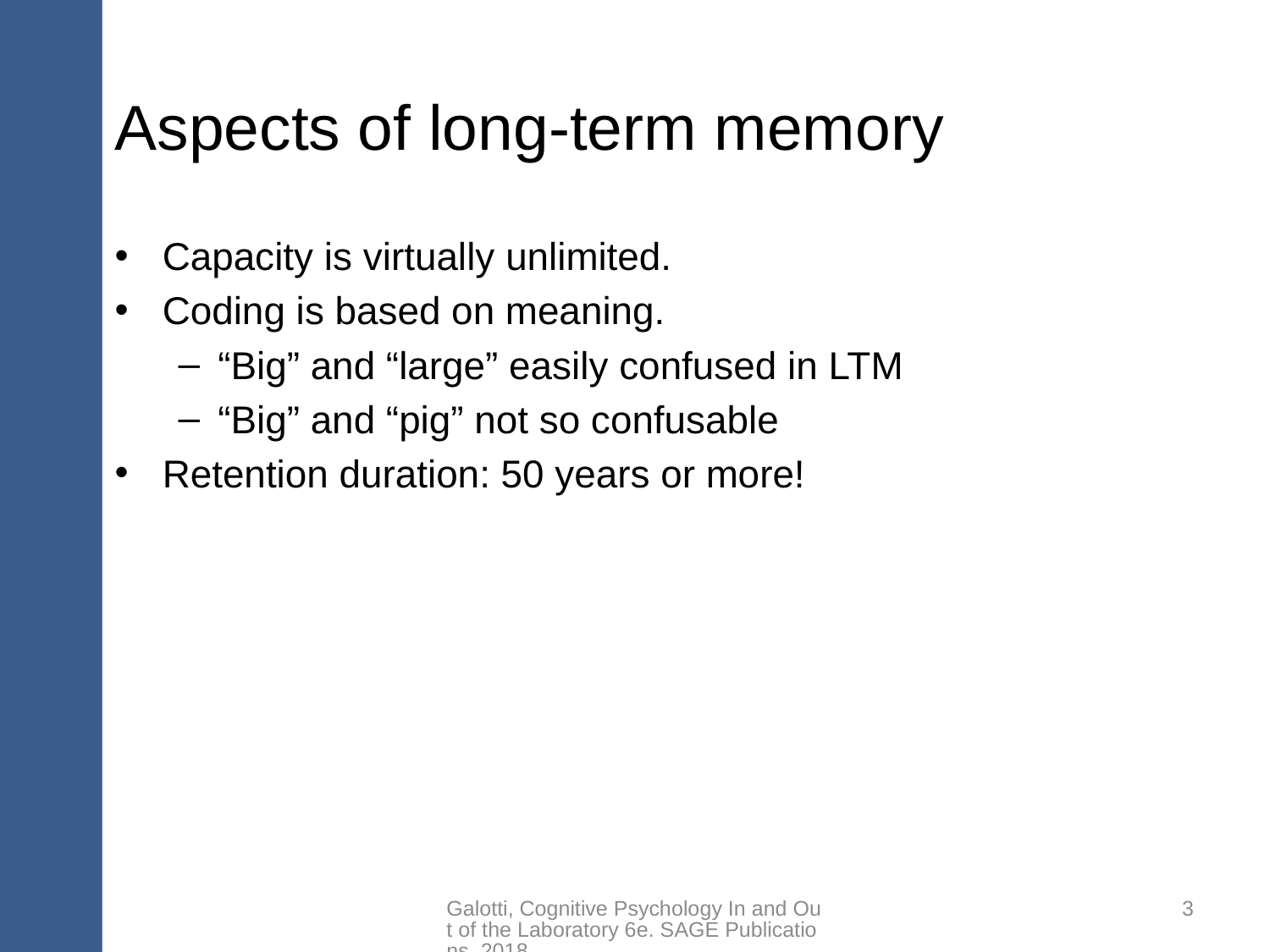

# Aspects of long-term memory
Capacity is virtually unlimited.
Coding is based on meaning.
“Big” and “large” easily confused in LTM
“Big” and “pig” not so confusable
Retention duration: 50 years or more!
Galotti, Cognitive Psychology In and Out of the Laboratory 6e. SAGE Publications, 2018.
3